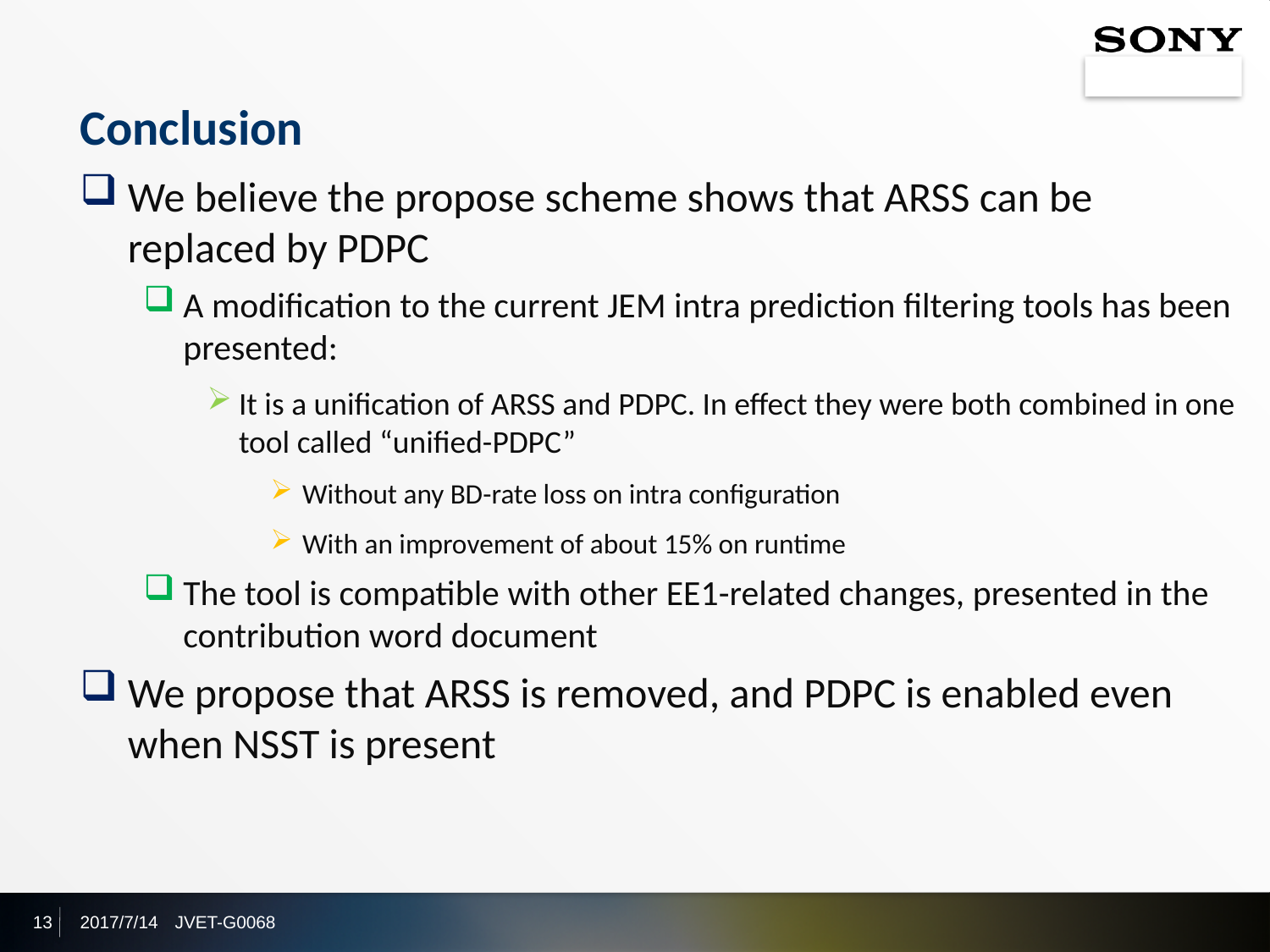

# Conclusion
We believe the propose scheme shows that ARSS can be replaced by PDPC
A modification to the current JEM intra prediction filtering tools has been presented:
It is a unification of ARSS and PDPC. In effect they were both combined in one tool called “unified-PDPC”
Without any BD-rate loss on intra configuration
With an improvement of about 15% on runtime
The tool is compatible with other EE1-related changes, presented in the contribution word document
We propose that ARSS is removed, and PDPC is enabled even when NSST is present

13
2017/7/14
JVET-G0068